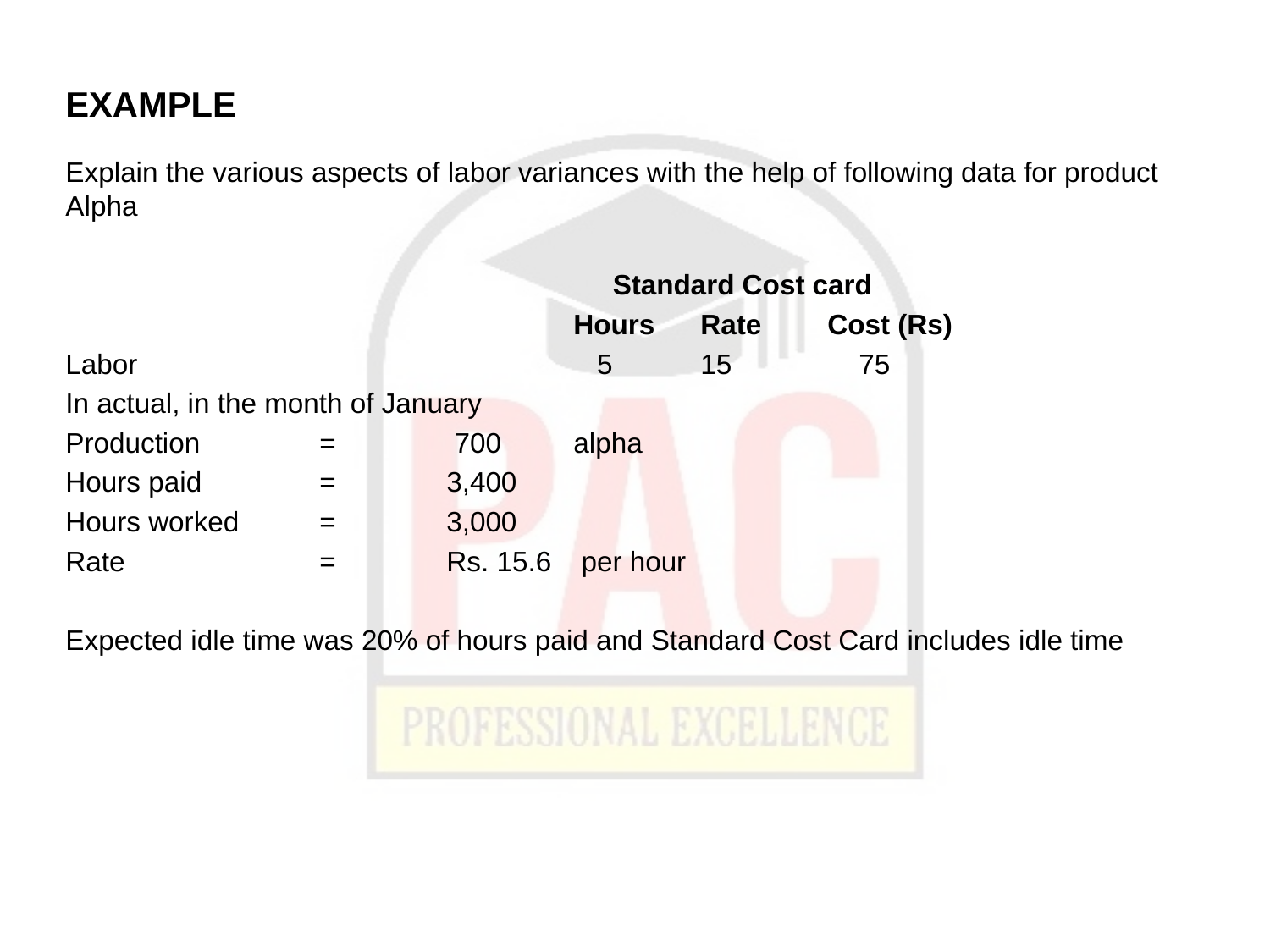

# EXAMPLE
Explain the various aspects of labor variances with the help of following data for product Alpha

				     Standard Cost card
				Hours	Rate	Cost (Rs)
Labor				   5	15	    75
In actual, in the month of January
Production	=	 700	alpha
Hours paid	=	3,400
Hours worked	=	3,000
Rate		=	Rs. 15.6	 per hour

Expected idle time was 20% of hours paid and Standard Cost Card includes idle time